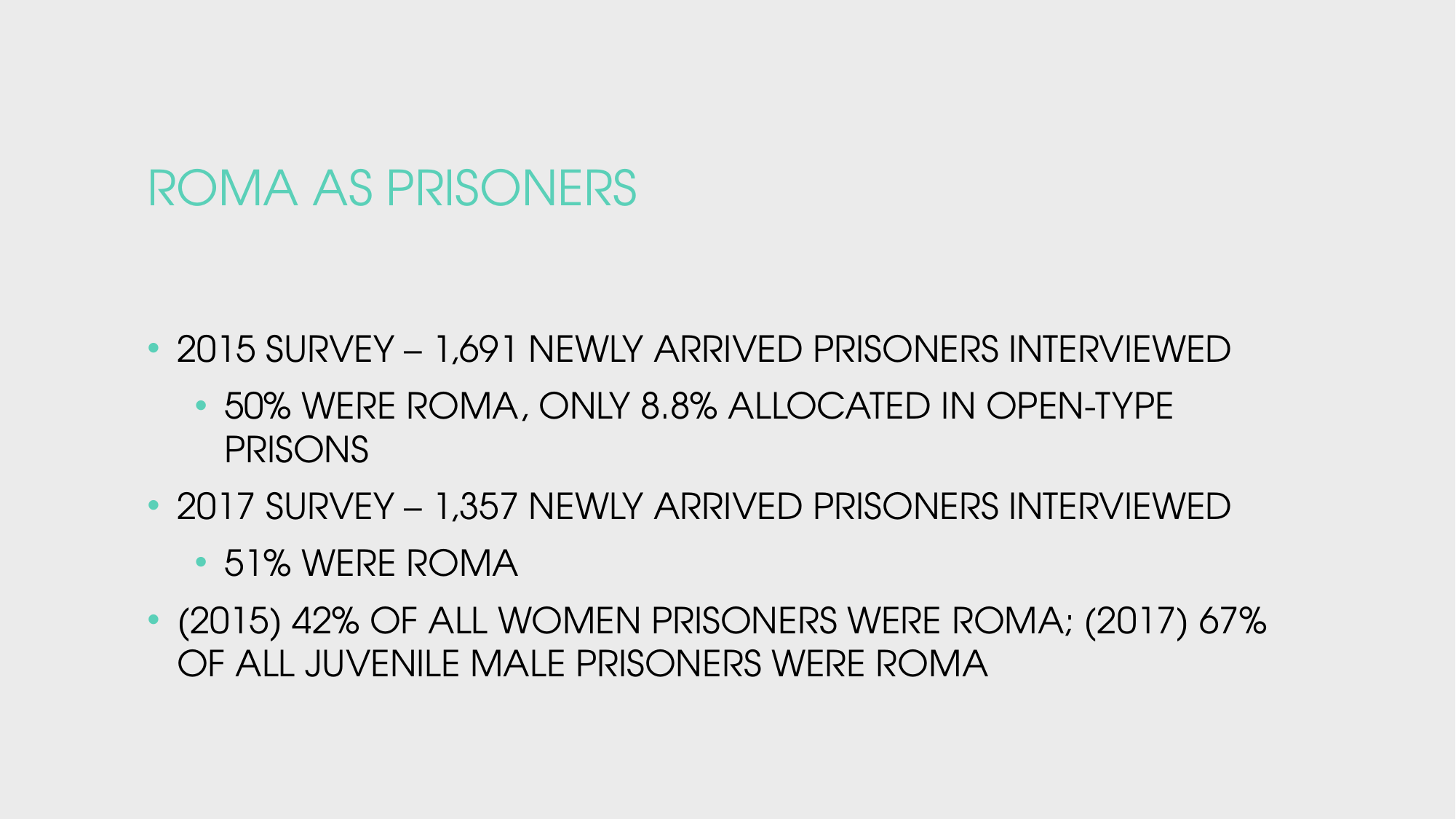

# Roma as prisoners
2015 survey – 1,691 newly arrived prisoners interviewed
50% were Roma, only 8.8% allocated in open-type prisons
2017 survey – 1,357 newly arrived prisoners interviewed
51% were Roma
(2015) 42% of all women prisoners were Roma; (2017) 67% of all juvenile male prisoners were Roma